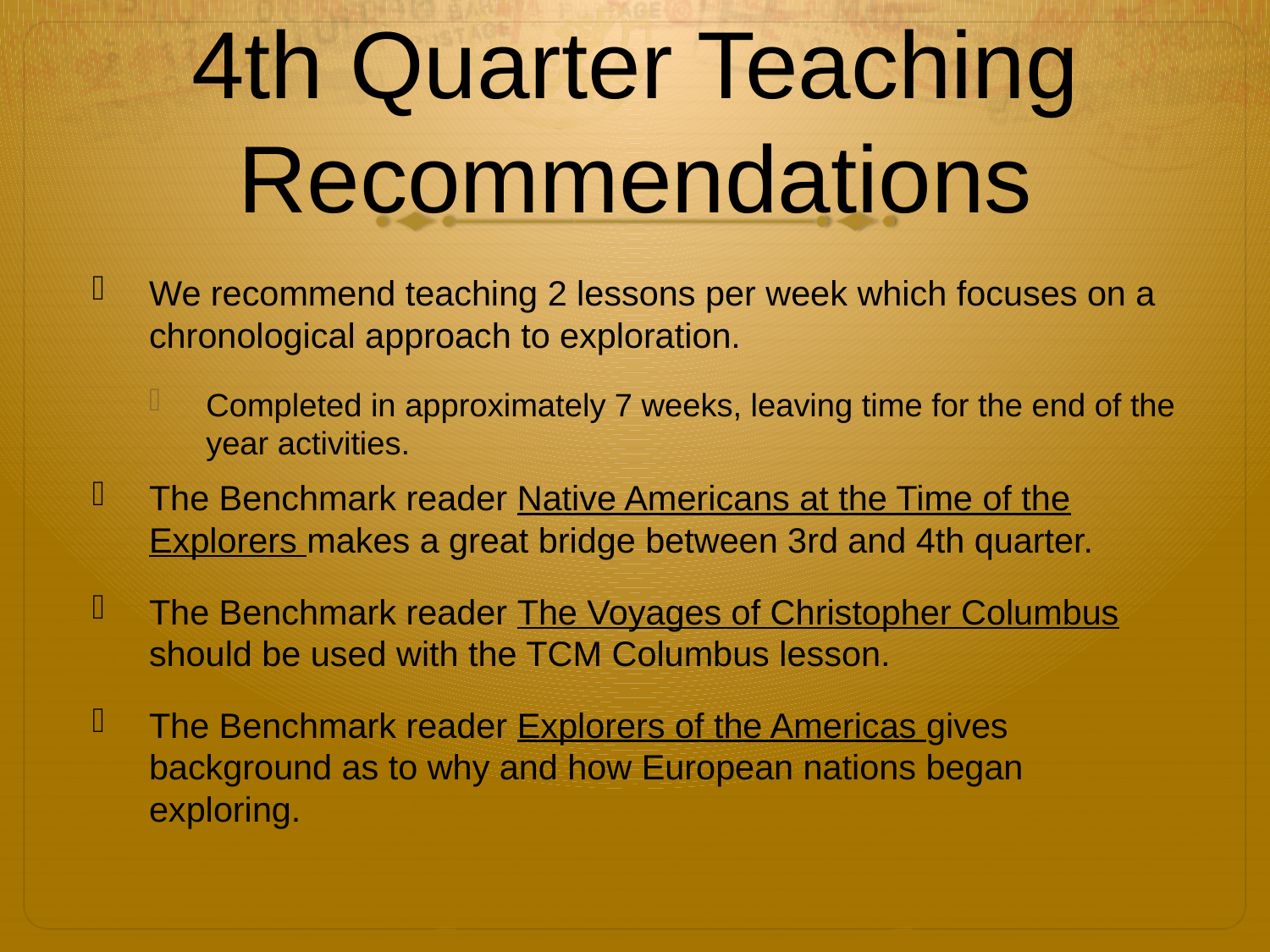

# 4th Quarter Teaching Recommendations
We recommend teaching 2 lessons per week which focuses on a chronological approach to exploration.
Completed in approximately 7 weeks, leaving time for the end of the year activities.
The Benchmark reader Native Americans at the Time of the Explorers makes a great bridge between 3rd and 4th quarter.
The Benchmark reader The Voyages of Christopher Columbus should be used with the TCM Columbus lesson.
The Benchmark reader Explorers of the Americas gives background as to why and how European nations began exploring.